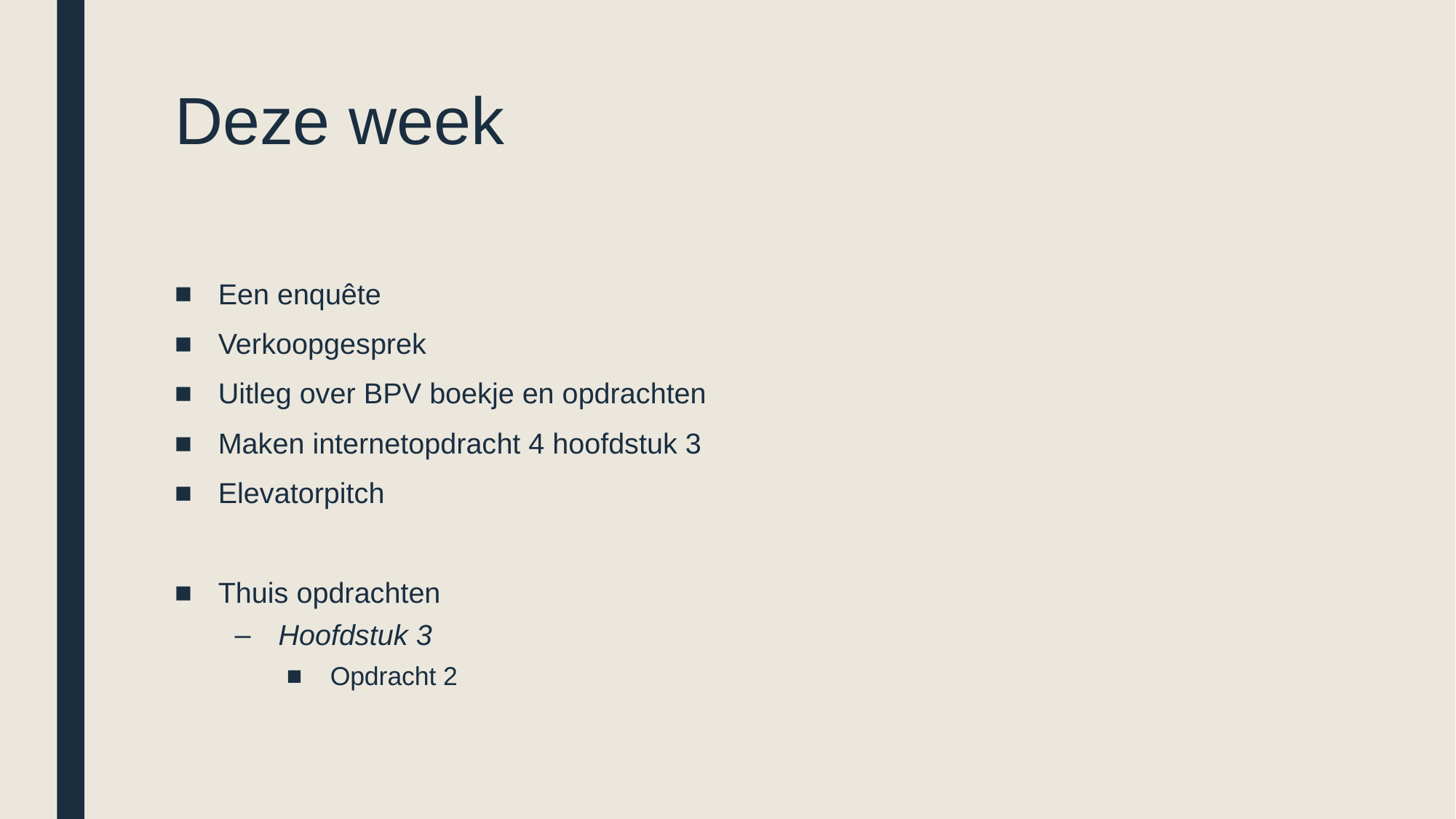

# Deze week
Een enquête
Verkoopgesprek
Uitleg over BPV boekje en opdrachten
Maken internetopdracht 4 hoofdstuk 3
Elevatorpitch

Thuis opdrachten
Hoofdstuk 3
Opdracht 2